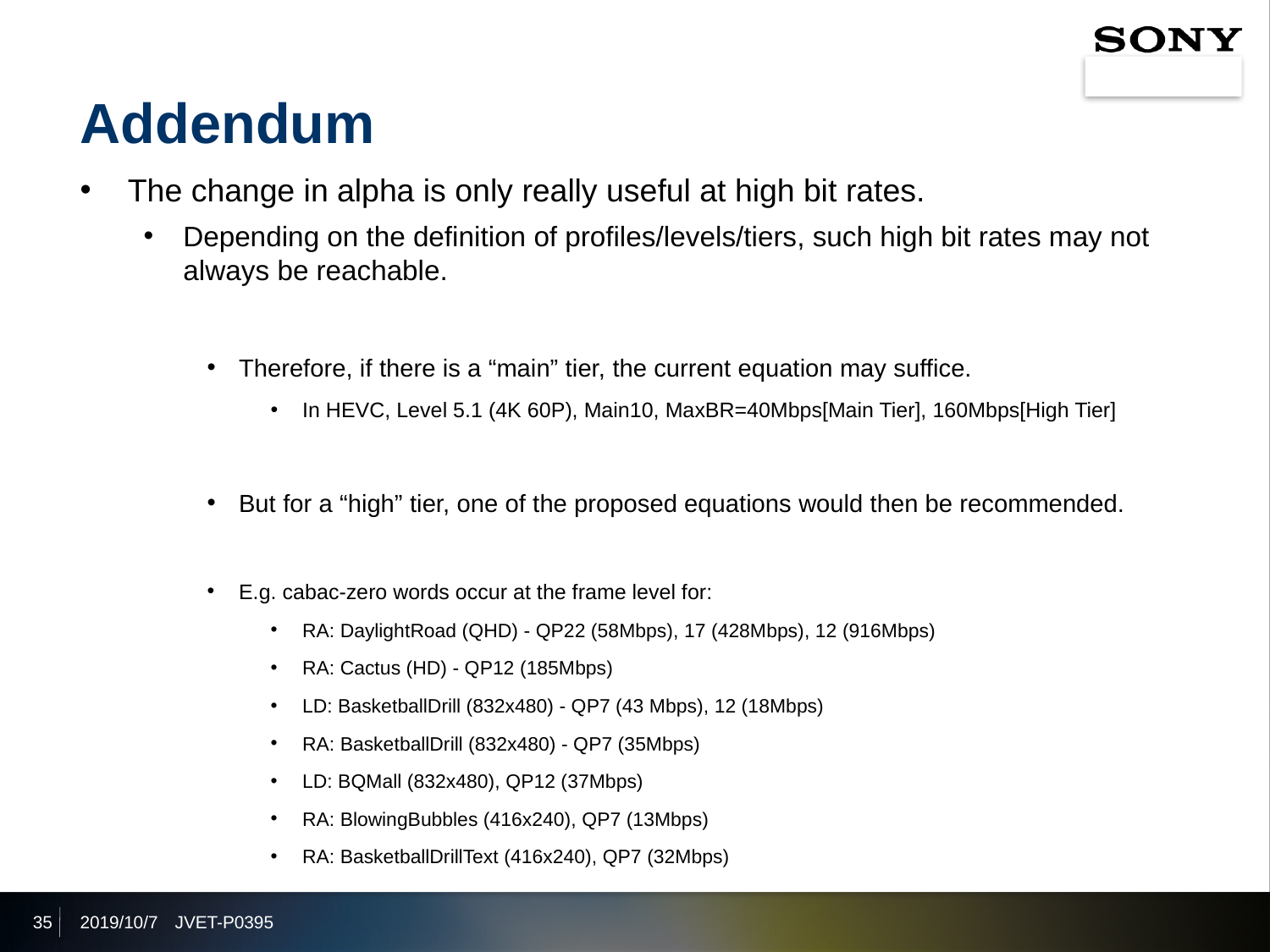

# Addendum
The change in alpha is only really useful at high bit rates.
Depending on the definition of profiles/levels/tiers, such high bit rates may not always be reachable.

Therefore, if there is a “main” tier, the current equation may suffice.
In HEVC, Level 5.1 (4K 60P), Main10, MaxBR=40Mbps[Main Tier], 160Mbps[High Tier]

But for a “high” tier, one of the proposed equations would then be recommended.

E.g. cabac-zero words occur at the frame level for:
RA: DaylightRoad (QHD) - QP22 (58Mbps), 17 (428Mbps), 12 (916Mbps)
RA: Cactus (HD) - QP12 (185Mbps)
LD: BasketballDrill (832x480) - QP7 (43 Mbps), 12 (18Mbps)
RA: BasketballDrill (832x480) - QP7 (35Mbps)
LD: BQMall (832x480), QP12 (37Mbps)
RA: BlowingBubbles (416x240), QP7 (13Mbps)
RA: BasketballDrillText (416x240), QP7 (32Mbps)

35
2019/10/7
JVET-P0395